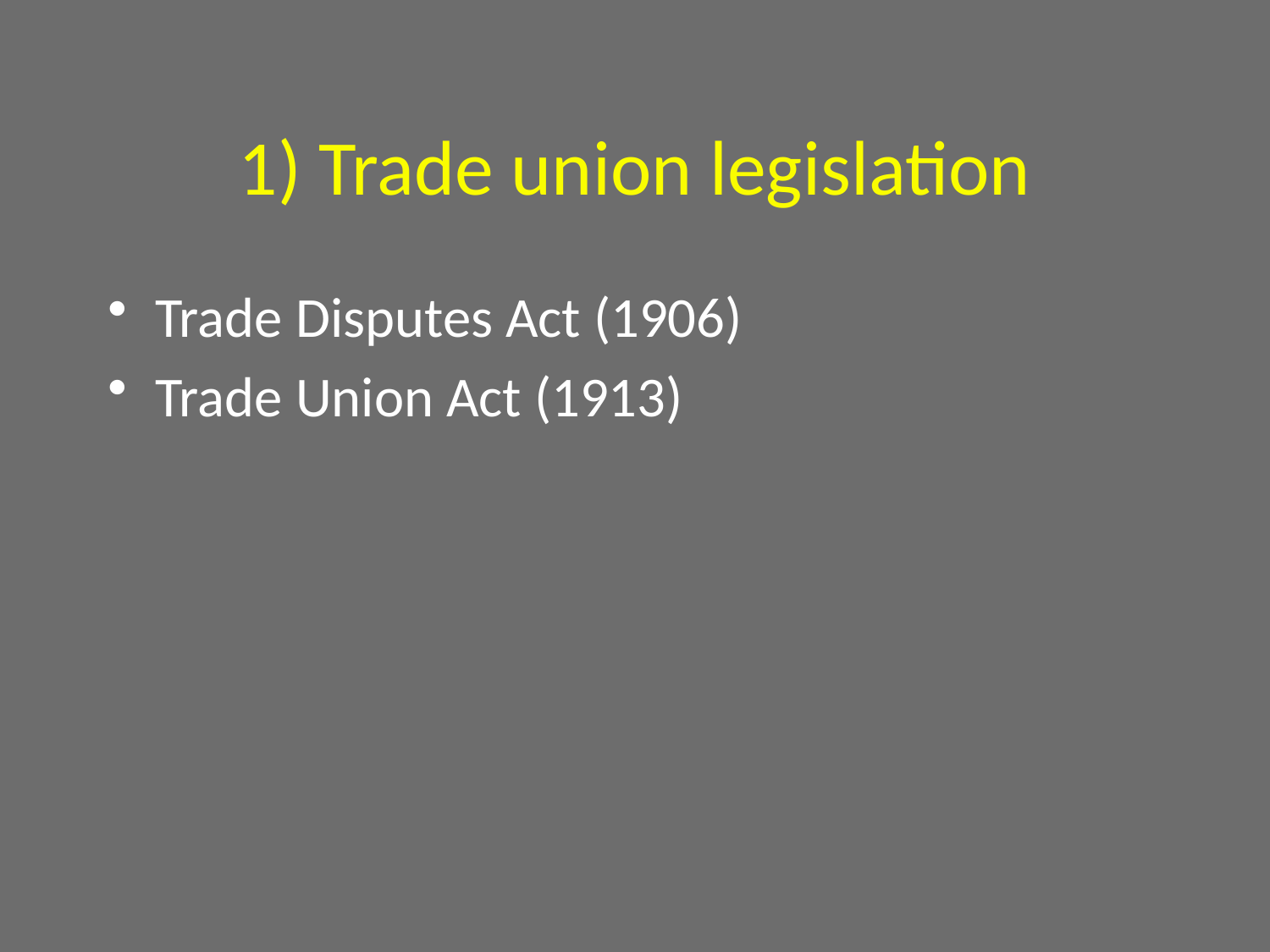

# 1) Trade union legislation
Trade Disputes Act (1906)
Trade Union Act (1913)